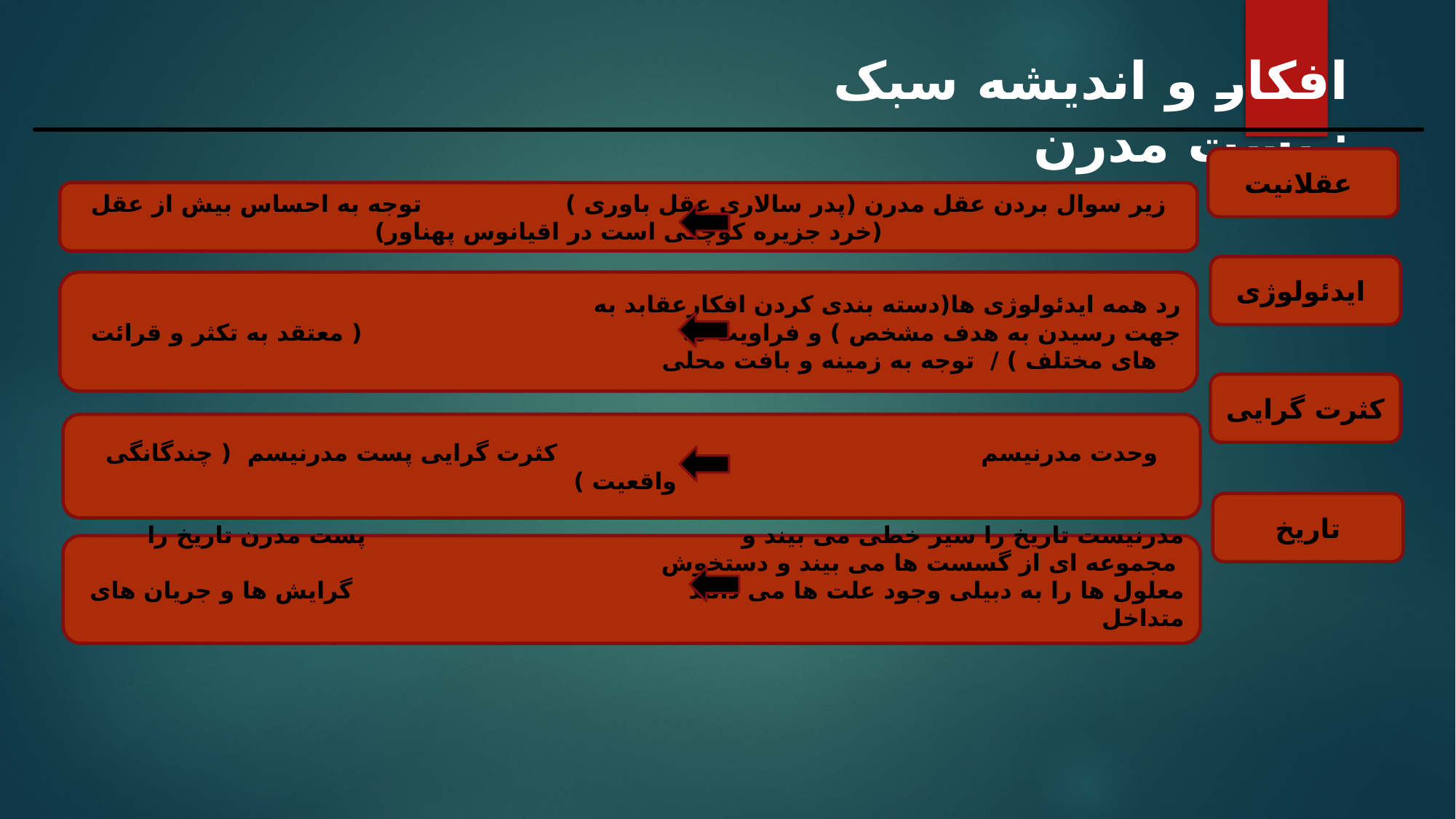

افکار و اندیشه سبک پست مدرن :
عقلانیت
زیر سوال بردن عقل مدرن (پدر سالاری عقل باوری )                  توجه به احساس بیش از عقل (خرد جزیره کوچکی است در اقیانوس پهناور)

ایدئولوژی
رد همه ایدئولوژی ها(دسته بندی کردن افکارعقابد به
 جهت رسیدن به هدف مشخص ) و فراویت ها                                        ( معتقد به تکثر و قرائت های مختلف ) /  توجه به زمینه و بافت محلی

کثرت گرایی
وحدت مدرنیسم                                                     کثرت گرایی پست مدرنیسم  ( چندگانگی واقعیت )

تاریخ

مدرنیست تاریخ را سیر خطی می بیند و                                               پست مدرن تاریخ را مجموعه ای از گسست ها می بیند و دستخوش
معلول ها را به دبیلی وجود علت ها می دانند                                          گرایش ها و جریان های متداخل